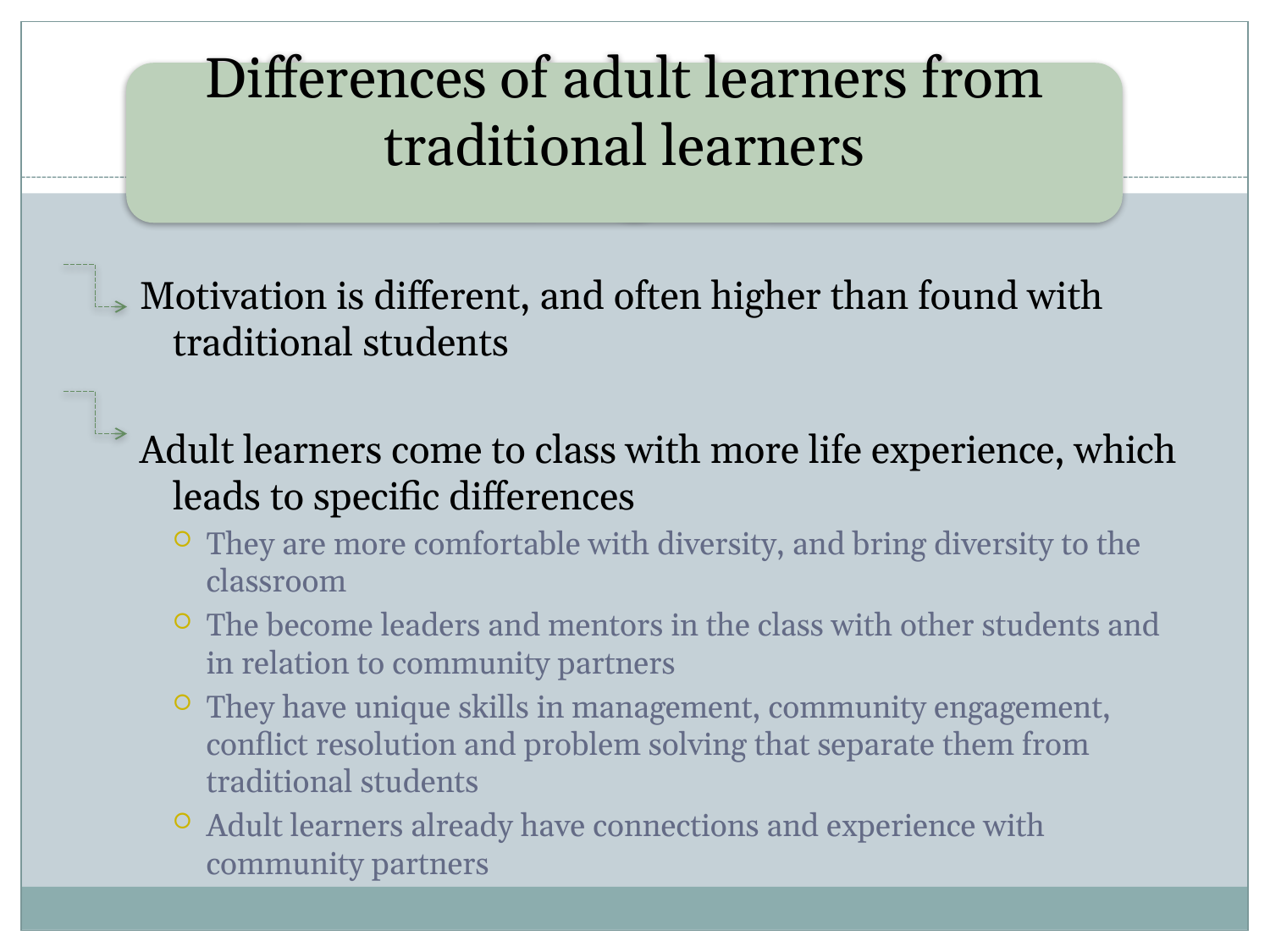

Differences of adult learners from traditional learners

Motivation is different, and often higher than found with traditional students

Adult learners come to class with more life experience, which leads to specific differences
They are more comfortable with diversity, and bring diversity to the classroom
The become leaders and mentors in the class with other students and in relation to community partners
They have unique skills in management, community engagement, conflict resolution and problem solving that separate them from traditional students
Adult learners already have connections and experience with community partners